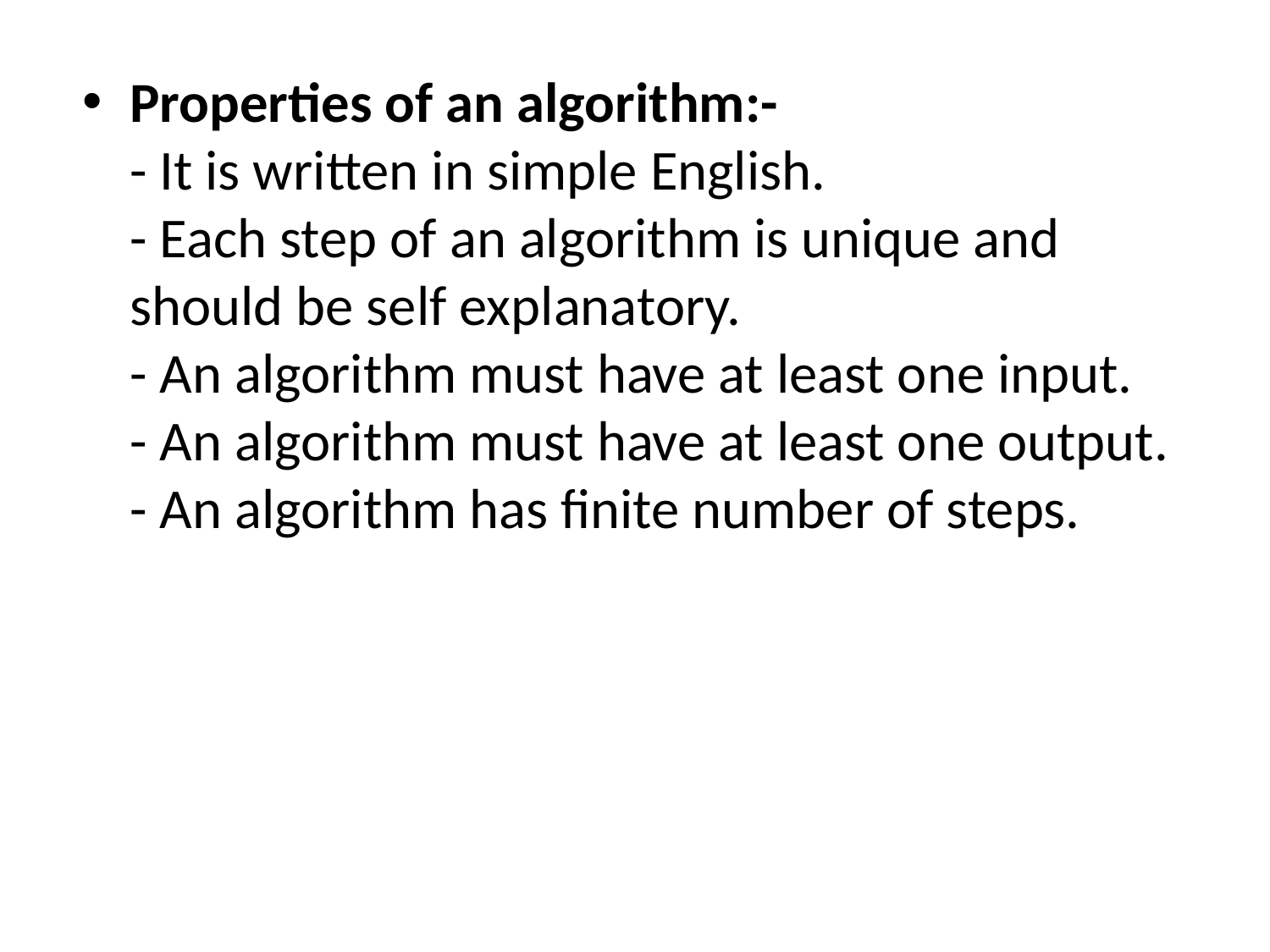

Properties of an algorithm:-
- It is written in simple English. 
- Each step of an algorithm is unique and should be self explanatory. 
- An algorithm must have at least one input. 
- An algorithm must have at least one output. 
- An algorithm has finite number of steps.